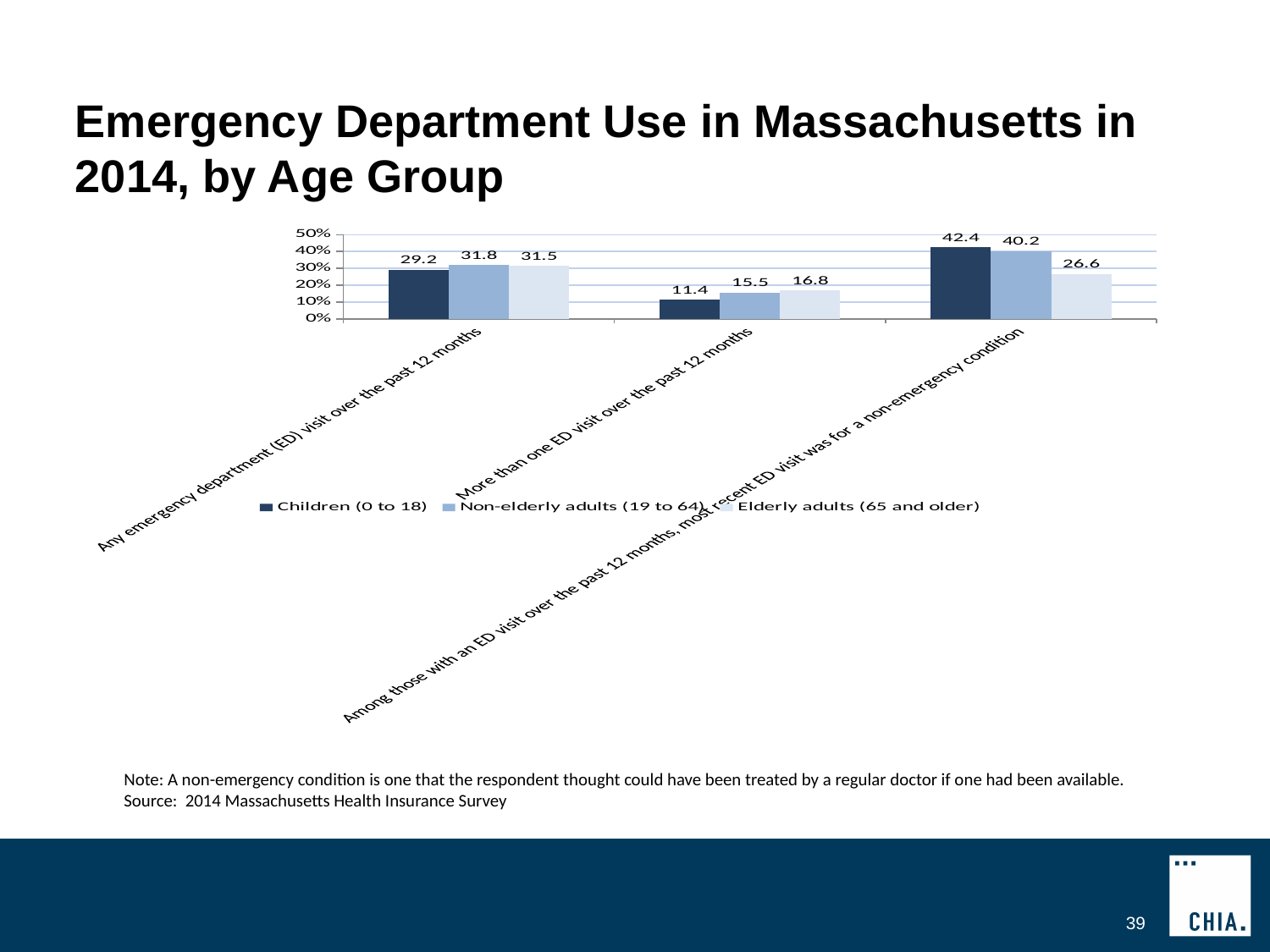

# Emergency Department Use in Massachusetts in 2014, by Age Group

### Chart

| Category | Children (0 to 18) | Non-elderly adults (19 to 64) | Elderly adults (65 and older) |
|---|---|---|---|
| Any emergency department (ED) visit over the past 12 months | 29.244002079753212 | 31.830280442410647 | 31.527124053244226 |
| More than one ED visit over the past 12 months | 11.428245433875855 | 15.509410055726693 | 16.765481336498688 |
| Among those with an ED visit over the past 12 months, most recent ED visit was for a non-emergency condition | 42.41355051649332 | 40.221079107367835 | 26.556385728225084 |
Note: A non-emergency condition is one that the respondent thought could have been treated by a regular doctor if one had been available.
Source:  2014 Massachusetts Health Insurance Survey
39